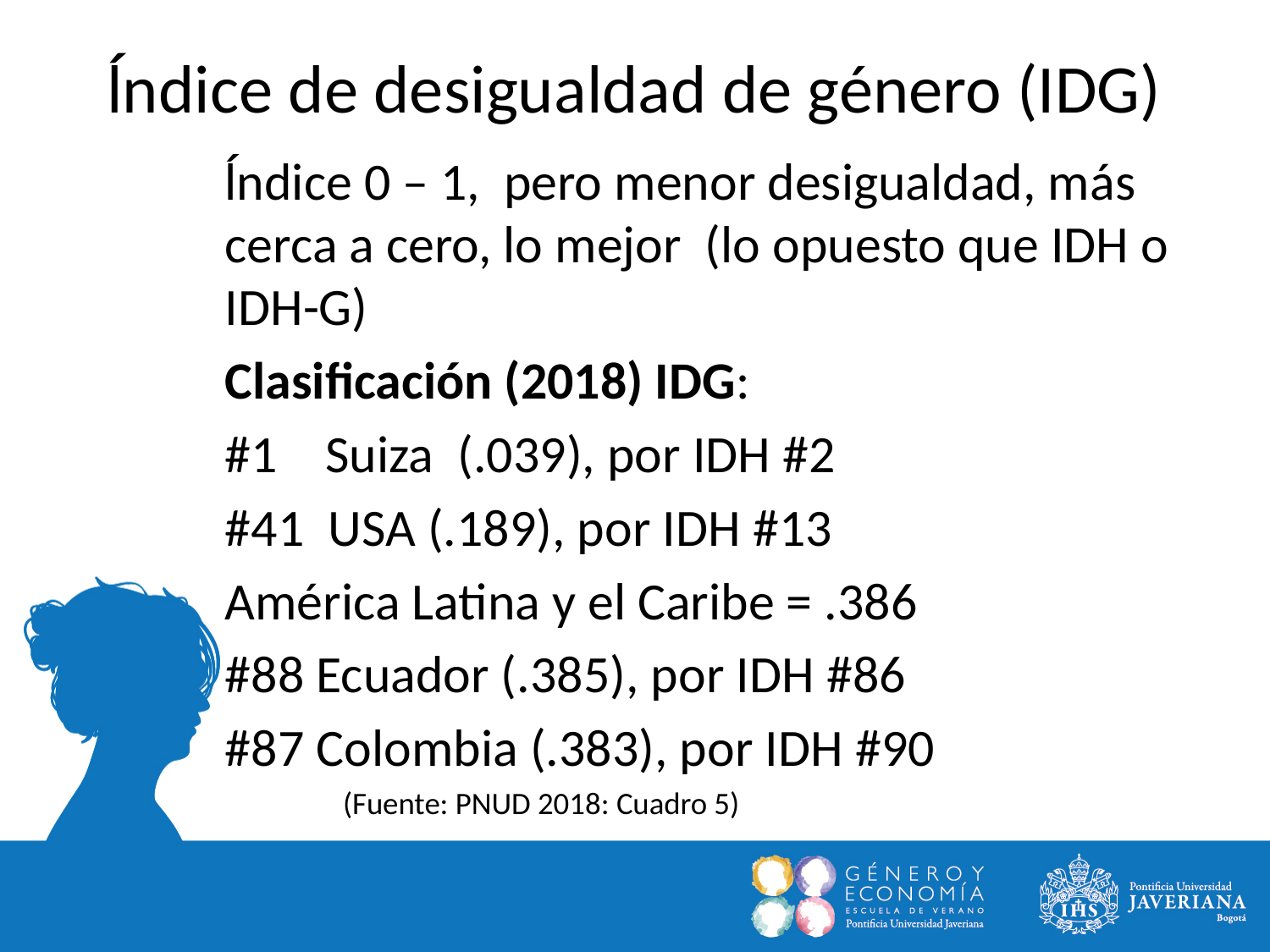

ĺndice de desigualdad de género (IDG)
ĺndice 0 – 1,  pero menor desigualdad, más cerca a cero, lo mejor  (lo opuesto que IDH o IDH-G)
Clasificación (2018) IDG:
#1    Suiza  (.039), por IDH #2
#41  USA (.189), por IDH #13
América Latina y el Caribe = .386
#88 Ecuador (.385), por IDH #86
#87 Colombia (.383), por IDH #90
					(Fuente: PNUD 2018: Cuadro 5)